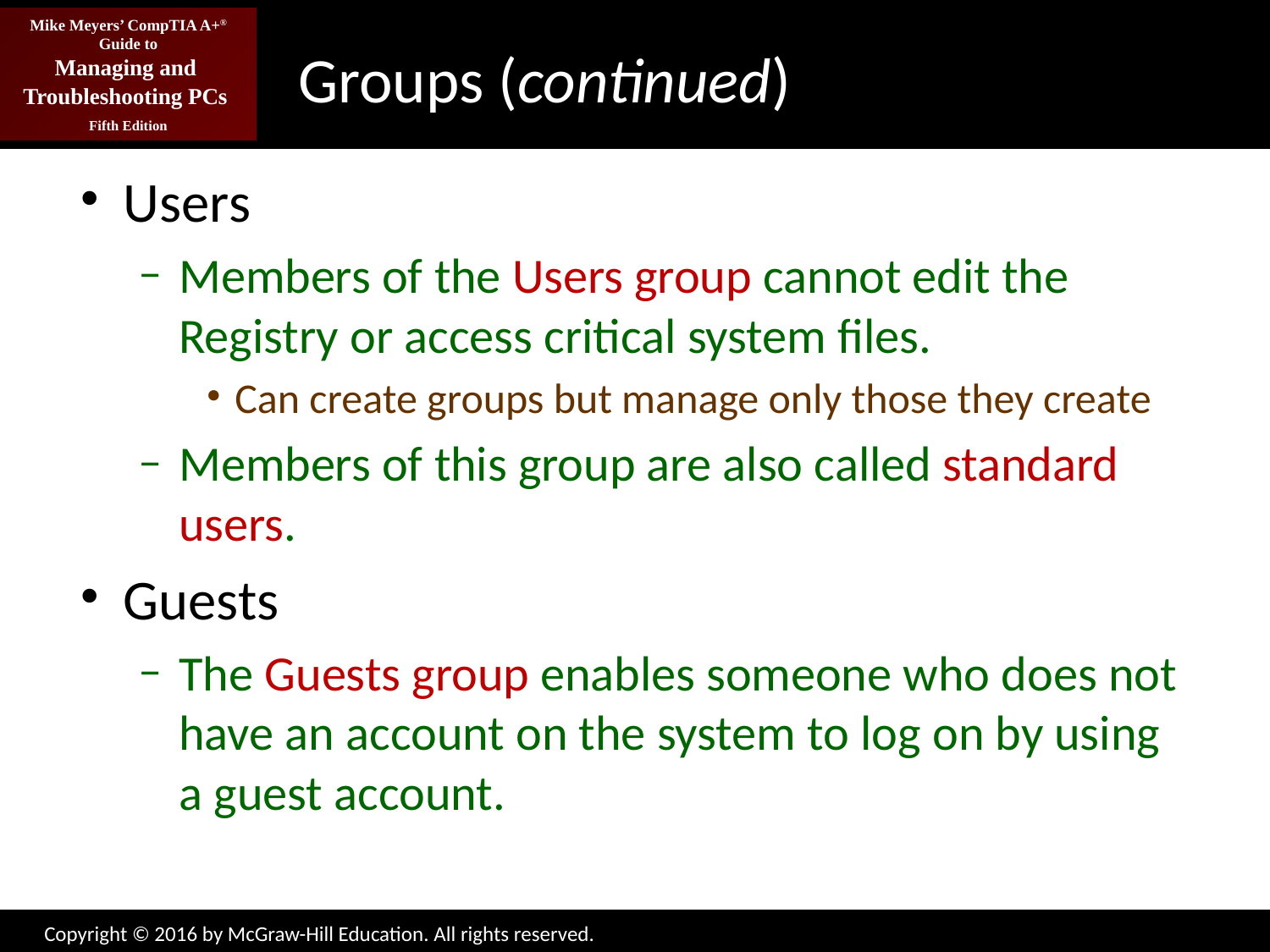

# Groups (continued)
Users
Members of the Users group cannot edit the Registry or access critical system files.
Can create groups but manage only those they create
Members of this group are also called standard users.
Guests
The Guests group enables someone who does not have an account on the system to log on by using a guest account.